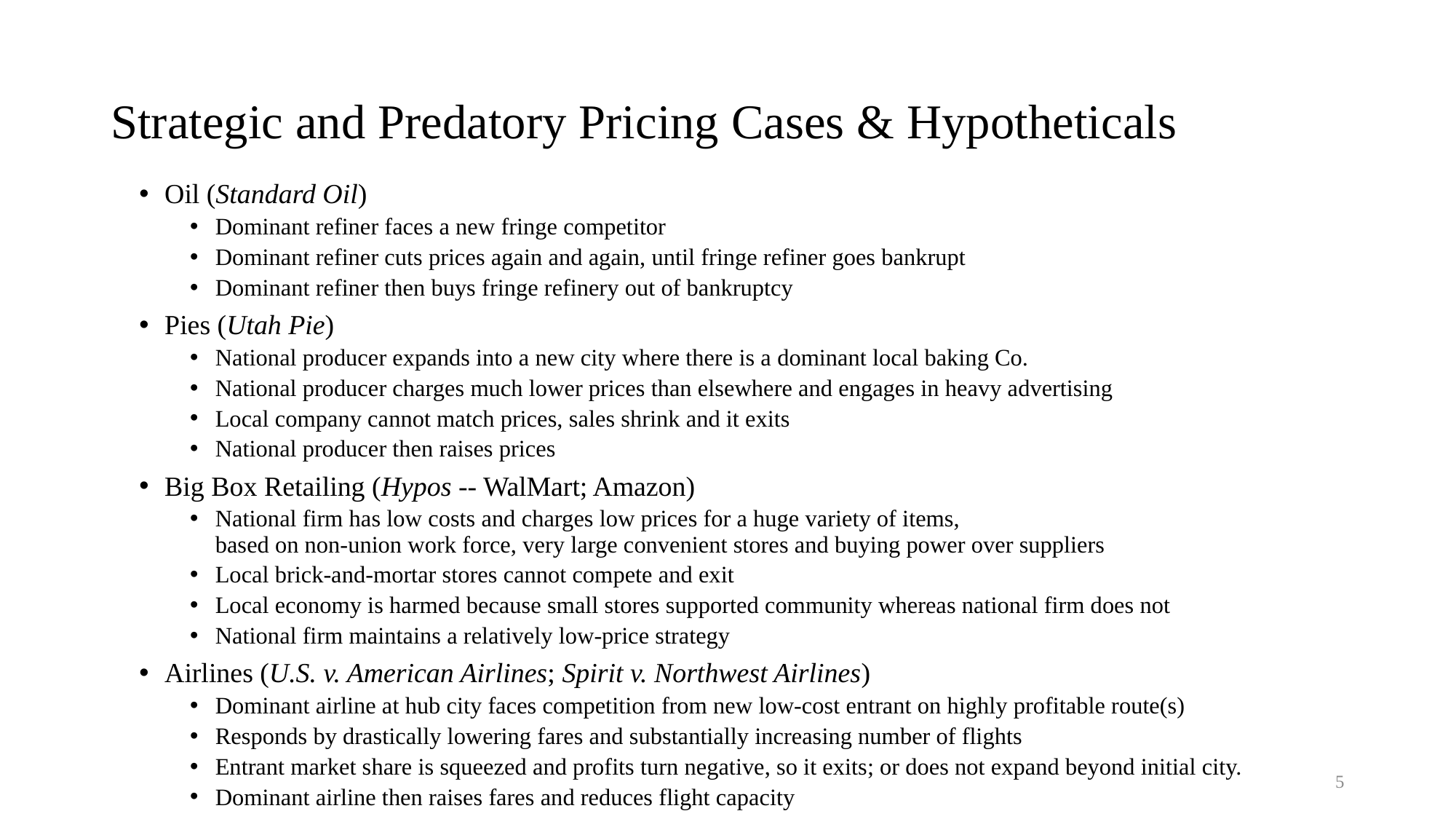

# Strategic and Predatory Pricing Cases & Hypotheticals
Oil (Standard Oil)
Dominant refiner faces a new fringe competitor
Dominant refiner cuts prices again and again, until fringe refiner goes bankrupt
Dominant refiner then buys fringe refinery out of bankruptcy
Pies (Utah Pie)
National producer expands into a new city where there is a dominant local baking Co.
National producer charges much lower prices than elsewhere and engages in heavy advertising
Local company cannot match prices, sales shrink and it exits
National producer then raises prices
Big Box Retailing (Hypos -- WalMart; Amazon)
National firm has low costs and charges low prices for a huge variety of items,
based on non-union work force, very large convenient stores and buying power over suppliers
Local brick-and-mortar stores cannot compete and exit
Local economy is harmed because small stores supported community whereas national firm does not
National firm maintains a relatively low-price strategy
Airlines (U.S. v. American Airlines; Spirit v. Northwest Airlines)
Dominant airline at hub city faces competition from new low-cost entrant on highly profitable route(s)
Responds by drastically lowering fares and substantially increasing number of flights
Entrant market share is squeezed and profits turn negative, so it exits; or does not expand beyond initial city.
Dominant airline then raises fares and reduces flight capacity

5